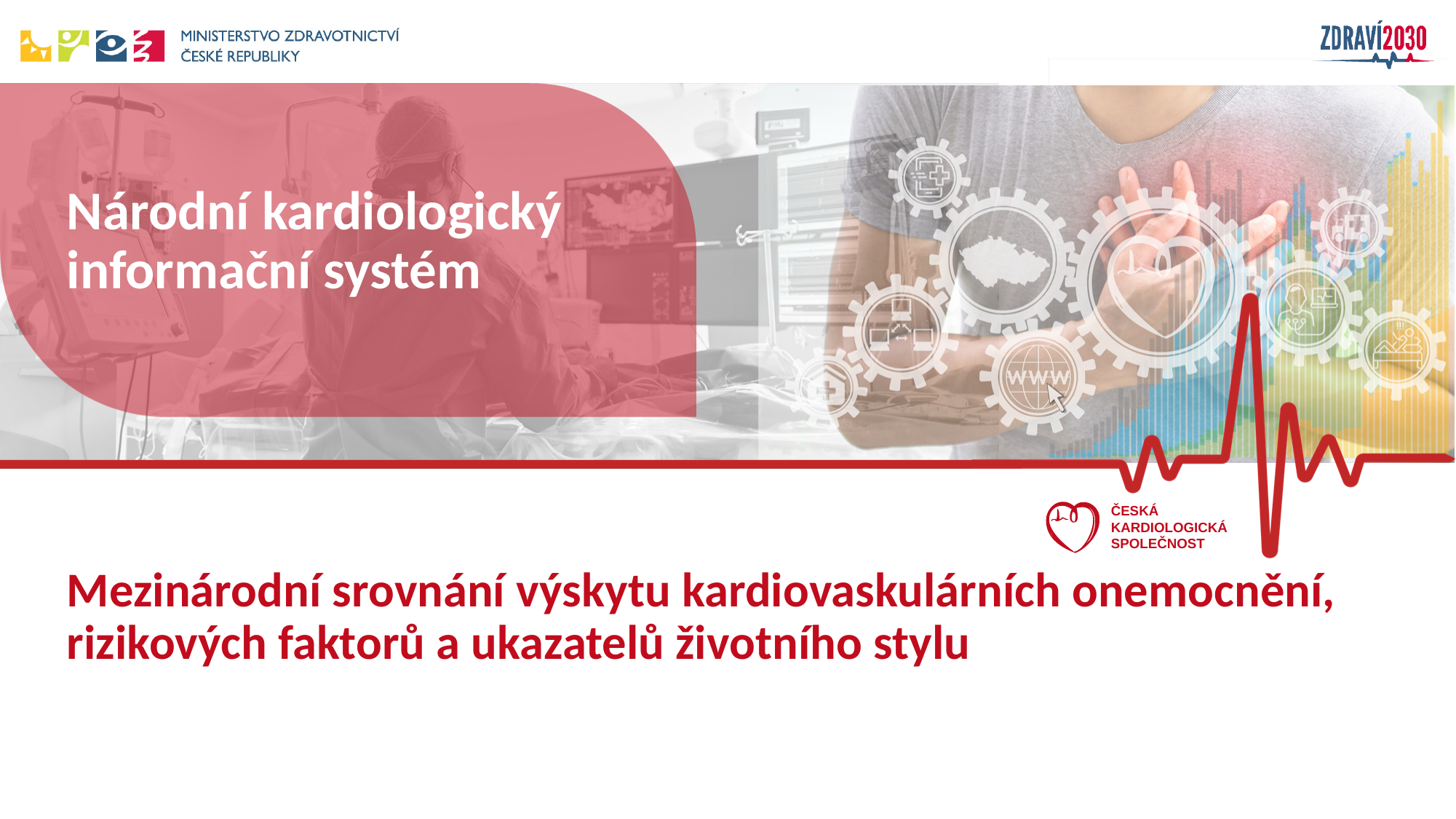

# Národní kardiologický informační systém
Mezinárodní srovnání výskytu kardiovaskulárních onemocnění, rizikových faktorů a ukazatelů životního stylu